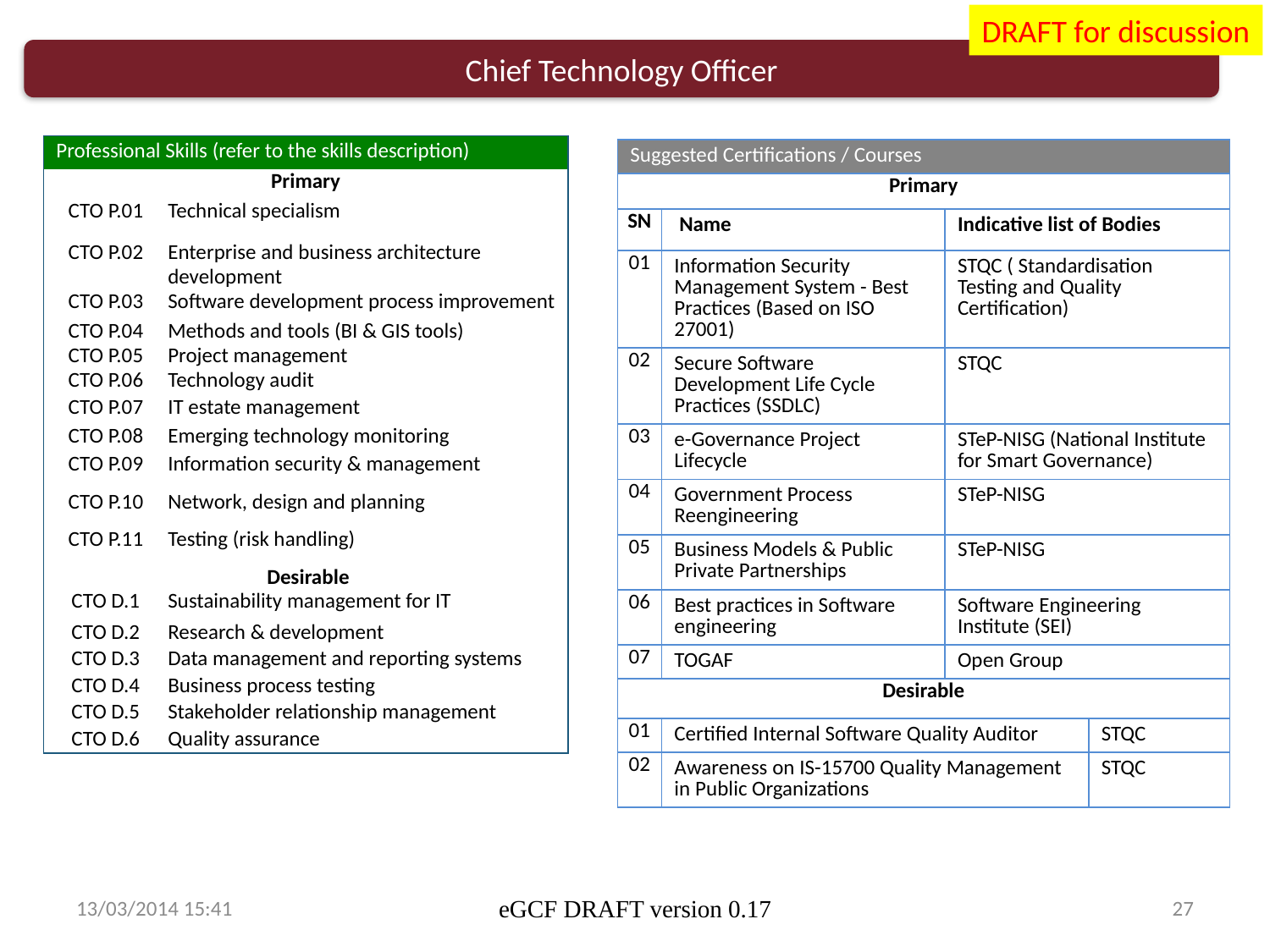

DRAFT for discussion
Chief Technology Officer
| Professional Skills (refer to the skills description) |  |
| --- | --- |
| Primary |  |
| CTO P.01 | Technical specialism |
| CTO P.02 | Enterprise and business architecture development |
| CTO P.03 | Software development process improvement |
| CTO P.04 | Methods and tools (BI & GIS tools) |
| CTO P.05 | Project management |
| CTO P.06 | Technology audit |
| CTO P.07 | IT estate management |
| CTO P.08 | Emerging technology monitoring |
| CTO P.09 | Information security & management |
| CTO P.10 | Network, design and planning |
| CTO P.11 | Testing (risk handling) |
| Desirable |  |
| CTO D.1 | Sustainability management for IT |
| CTO D.2 | Research & development |
| CTO D.3 | Data management and reporting systems |
| CTO D.4 | Business process testing |
| CTO D.5 | Stakeholder relationship management |
| CTO D.6 | Quality assurance |
| Suggested Certifications / Courses |  |  |  |
| --- | --- | --- | --- |
| Primary |  |  |  |
| SN | Name | Indicative list of Bodies |  |
| 01 | Information Security Management System - Best Practices (Based on ISO 27001) | STQC ( Standardisation Testing and Quality Certification) |  |
| 02 | Secure Software Development Life Cycle Practices (SSDLC) | STQC |  |
| 03 | e-Governance Project Lifecycle | STeP-NISG (National Institute for Smart Governance) |  |
| 04 | Government Process Reengineering | STeP-NISG |  |
| 05 | Business Models & Public Private Partnerships | STeP-NISG |  |
| 06 | Best practices in Software engineering | Software Engineering Institute (SEI) |  |
| 07 | TOGAF | Open Group |  |
| Desirable |  |  |  |
| 01 | Certified Internal Software Quality Auditor |  | STQC |
| 02 | Awareness on IS-15700 Quality Management in Public Organizations |  | STQC |
13/03/2014 15:41
eGCF DRAFT version 0.17
27